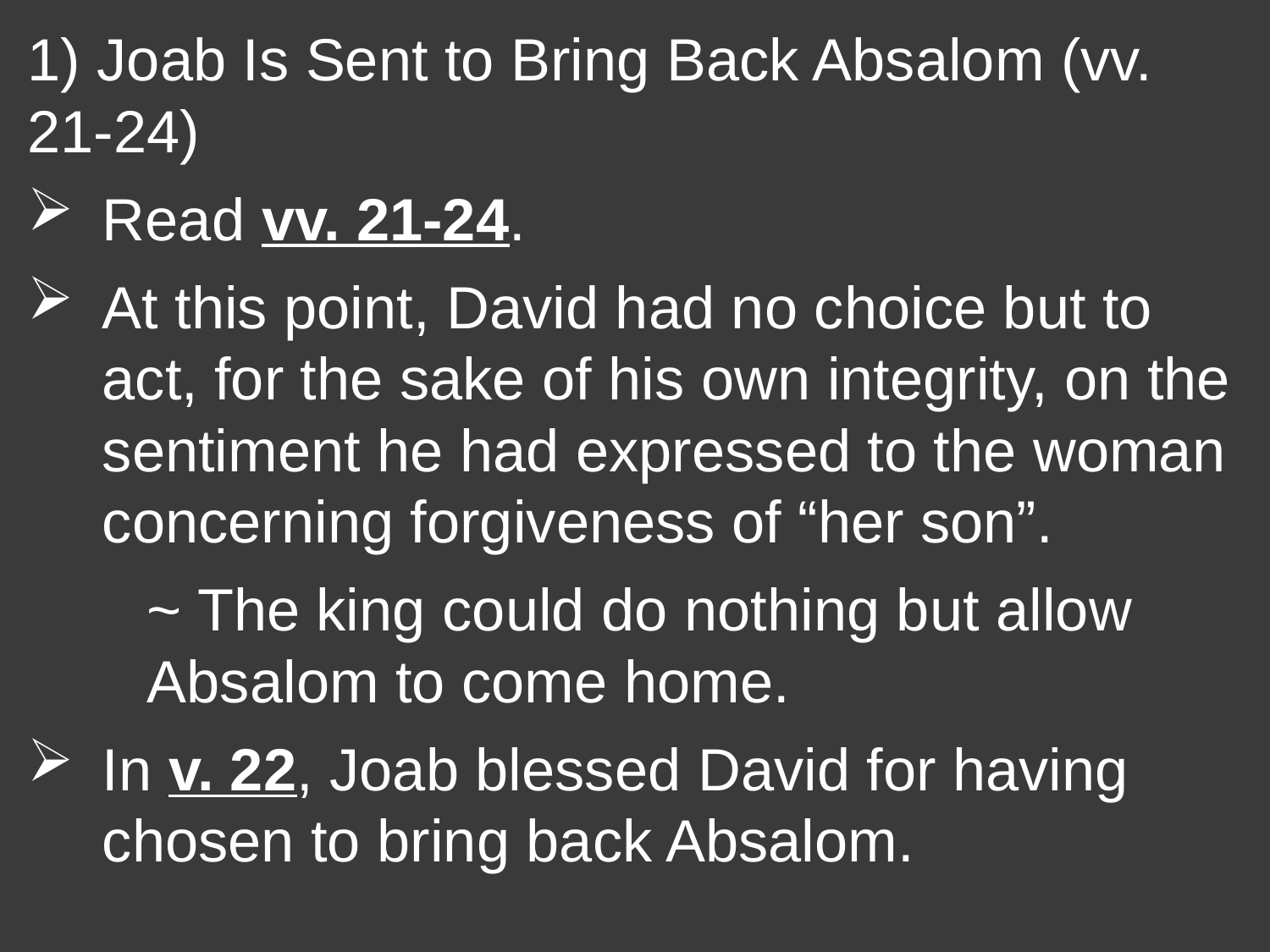

1) Joab Is Sent to Bring Back Absalom (vv. 	21-24)
Read vv. 21-24.
At this point, David had no choice but to act, for the sake of his own integrity, on the sentiment he had expressed to the woman concerning forgiveness of “her son”.
		~ The king could do nothing but allow 					Absalom to come home.
In v. 22, Joab blessed David for having chosen to bring back Absalom.